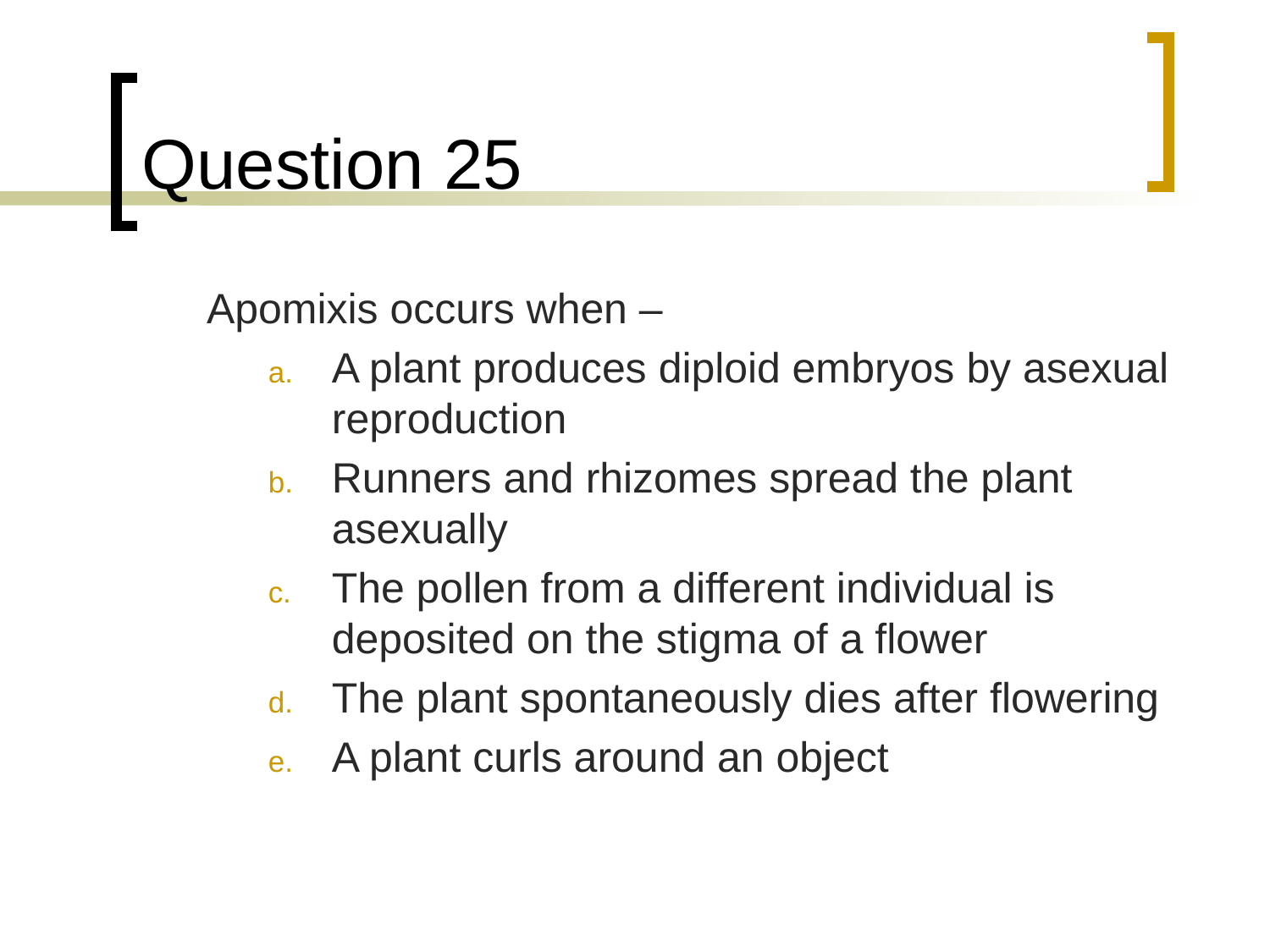

# Question 25
	Apomixis occurs when –
A plant produces diploid embryos by asexual reproduction
Runners and rhizomes spread the plant asexually
The pollen from a different individual is deposited on the stigma of a flower
The plant spontaneously dies after flowering
A plant curls around an object